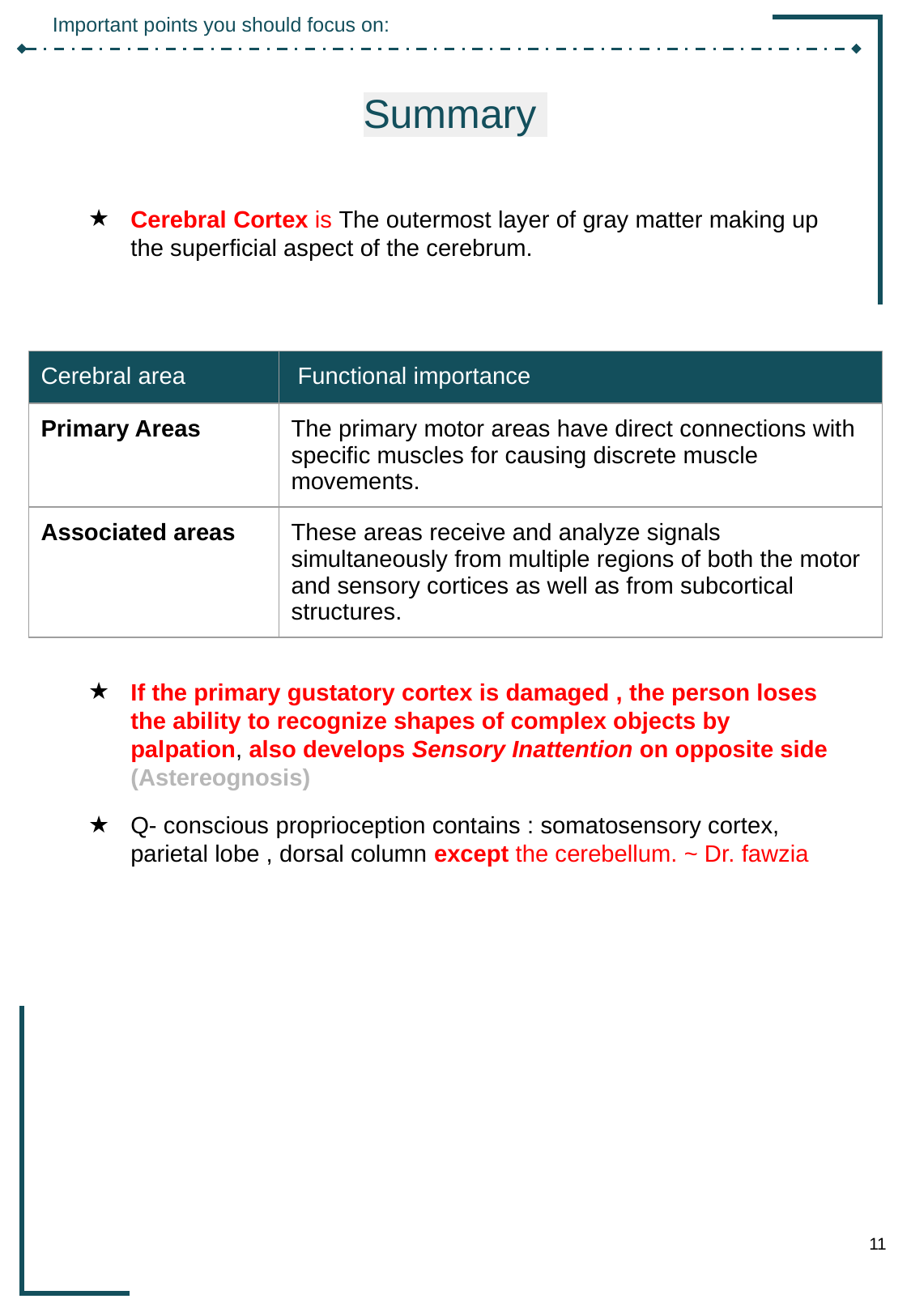

Important points you should focus on:
Summary

Cerebral Cortex is The outermost layer of gray matter making up the superficial aspect of the cerebrum.
| Cerebral area | Functional importance |
| --- | --- |
| Primary Areas | The primary motor areas have direct connections with specific muscles for causing discrete muscle movements. |
| Associated areas | These areas receive and analyze signals simultaneously from multiple regions of both the motor and sensory cortices as well as from subcortical structures. |
If the primary gustatory cortex is damaged , the person loses the ability to recognize shapes of complex objects by palpation, also develops Sensory Inattention on opposite side (Astereognosis)
Q- conscious proprioception contains : somatosensory cortex, parietal lobe , dorsal column except the cerebellum. ~ Dr. fawzia
11